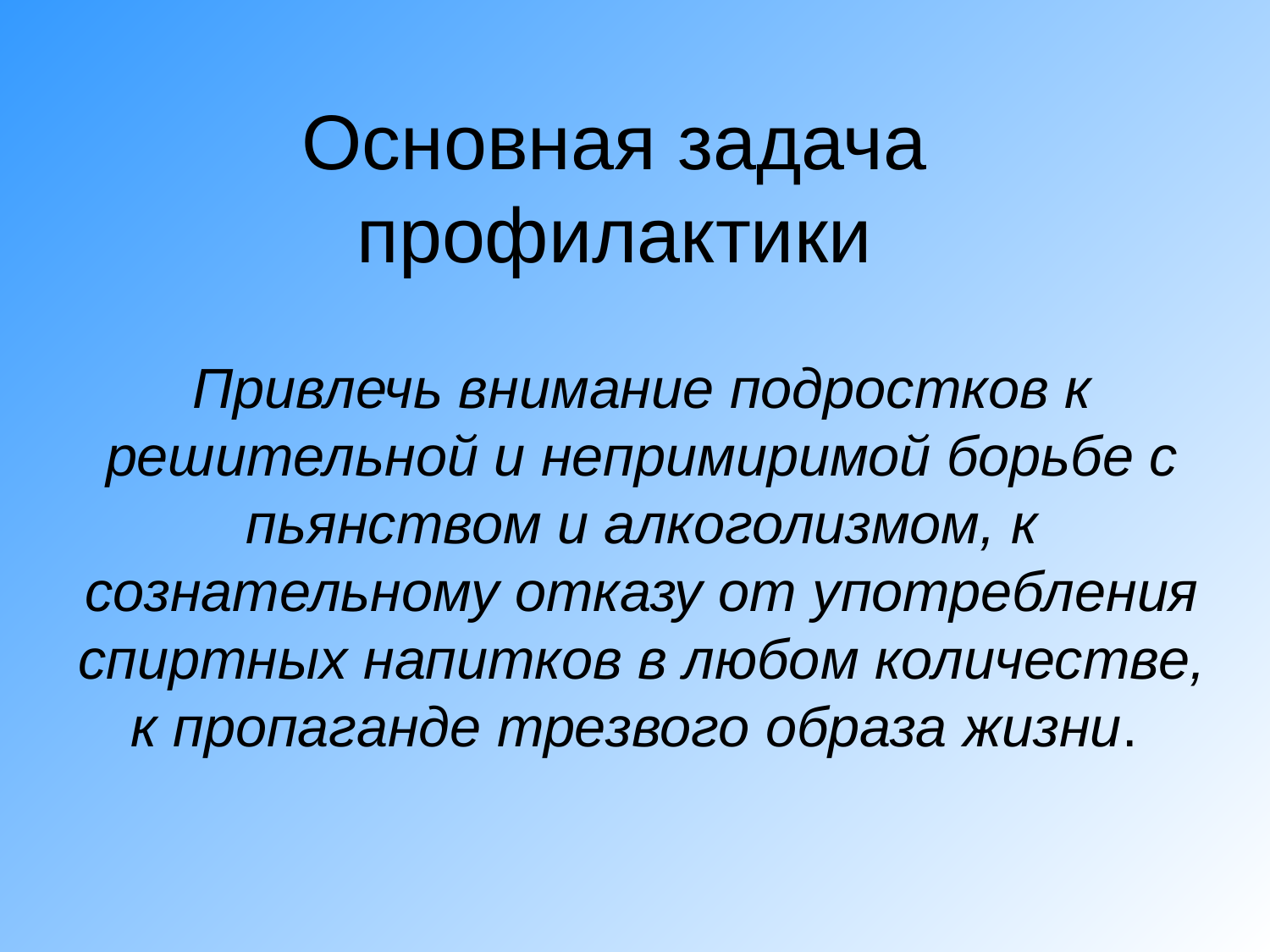

# Основная задача профилактики
Привлечь внимание подростков к решительной и непримиримой борьбе с пьянством и алкоголизмом, к сознательному отказу от употребления спиртных напитков в любом количестве, к пропаганде трезвого образа жизни.